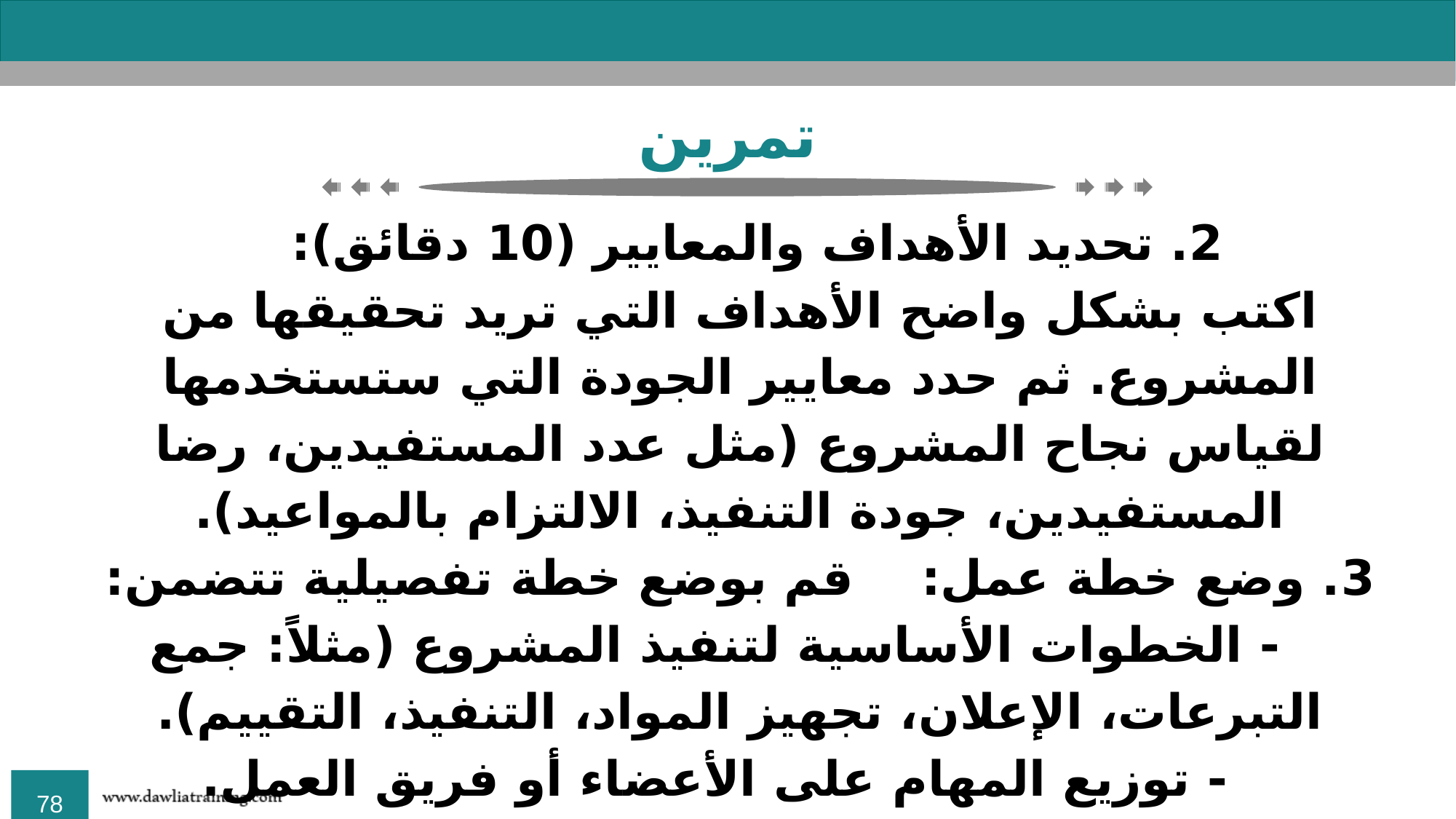

تمرين

2. تحديد الأهداف والمعايير (10 دقائق):
اكتب بشكل واضح الأهداف التي تريد تحقيقها من المشروع. ثم حدد معايير الجودة التي ستستخدمها لقياس نجاح المشروع (مثل عدد المستفيدين، رضا المستفيدين، جودة التنفيذ، الالتزام بالمواعيد).
3. وضع خطة عمل:    قم بوضع خطة تفصيلية تتضمن:
   - الخطوات الأساسية لتنفيذ المشروع (مثلاً: جمع التبرعات، الإعلان، تجهيز المواد، التنفيذ، التقييم).
   - توزيع المهام على الأعضاء أو فريق العمل.
   - تحديد المواعيد النهائية لكل خطوة.